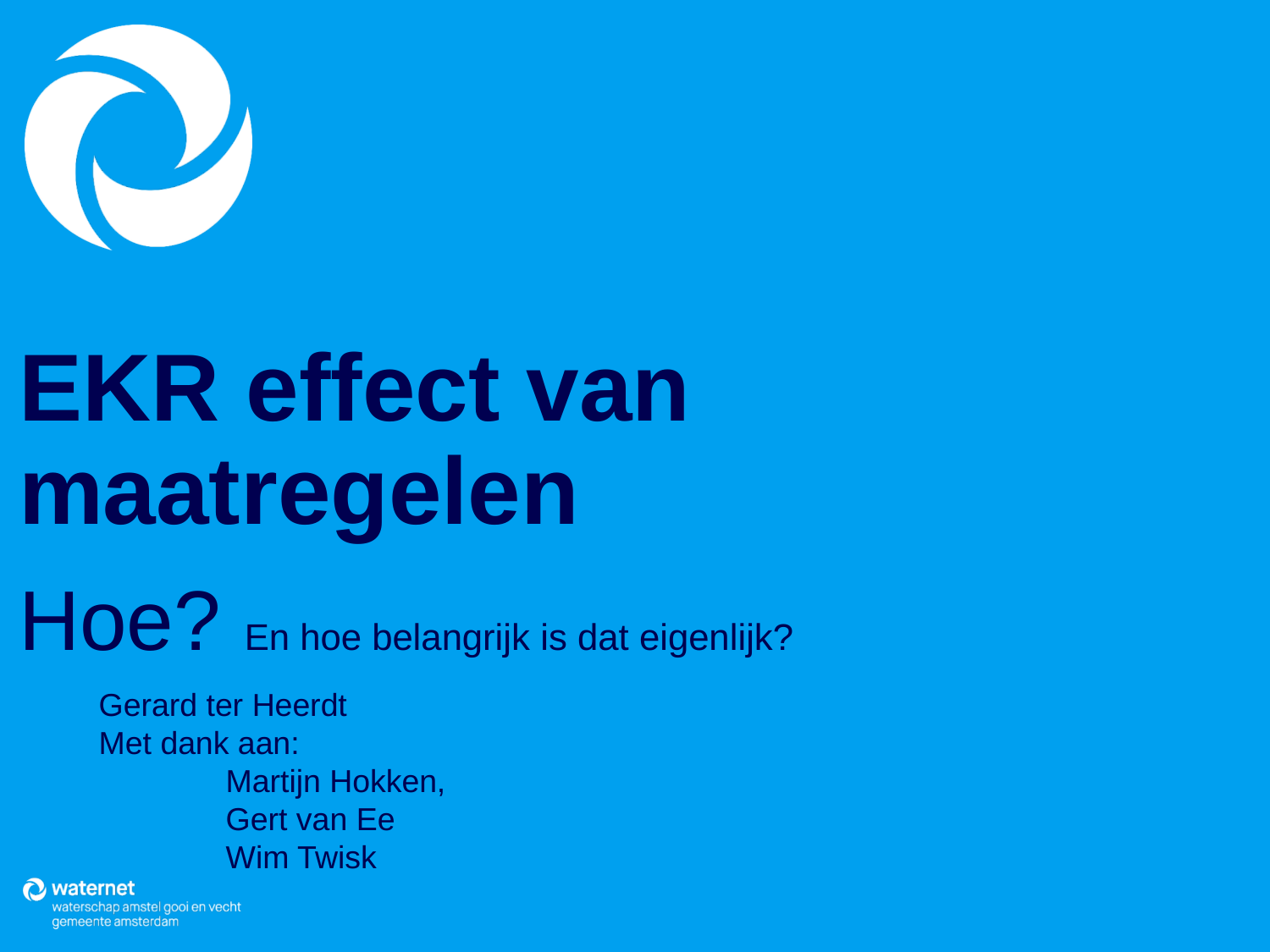

# EKR effect van maatregelen
Hoe? En hoe belangrijk is dat eigenlijk?
Gerard ter Heerdt
Met dank aan:
	Martijn Hokken,
	Gert van Ee
	Wim Twisk